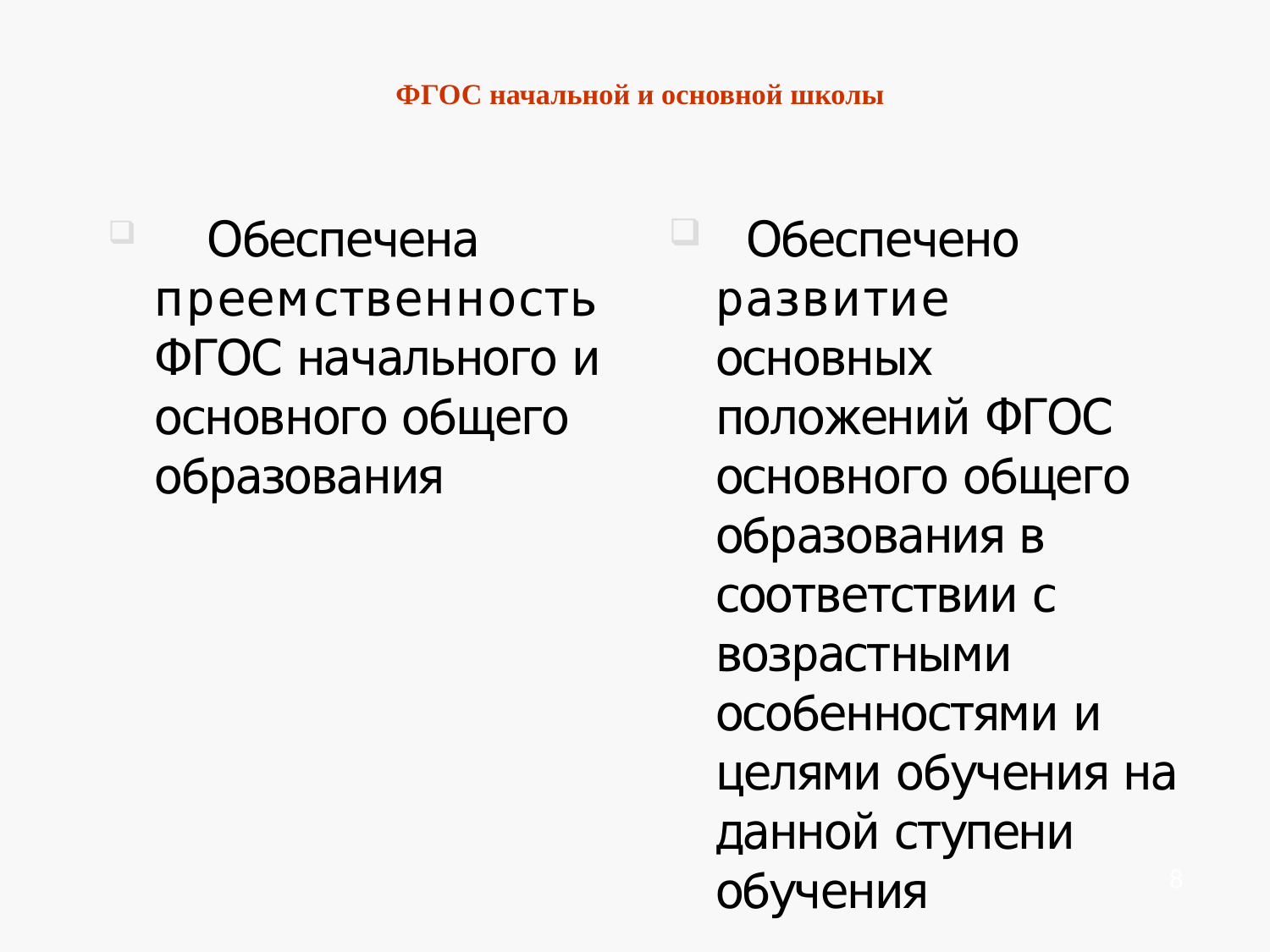

# ФГОС начальной и основной школы
    Обеспечена преемственность ФГОС начального и основного общего образования

  Обеспечено развитие основных положений ФГОС основного общего образования в соответствии с возрастными особенностями и целями обучения на данной ступени обучения

8